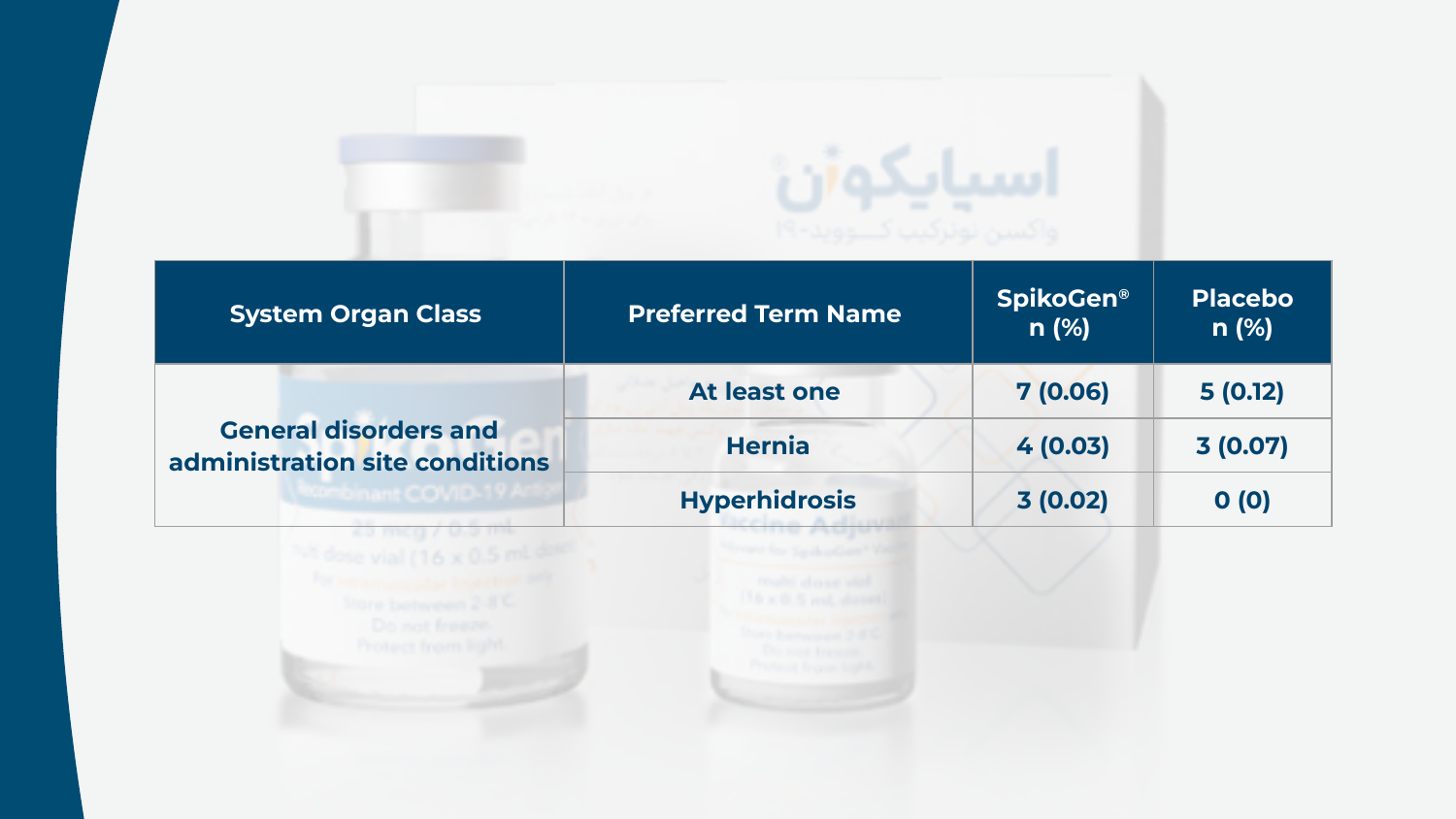

| System Organ Class | Preferred Term Name | SpikoGen® n (%) | Placebo n (%) |
| --- | --- | --- | --- |
| General disorders and administration site conditions | At least one | 7 (0.06) | 5 (0.12) |
|  | Hernia | 4 (0.03) | 3 (0.07) |
|  | Hyperhidrosis | 3 (0.02) | 0 (0) |